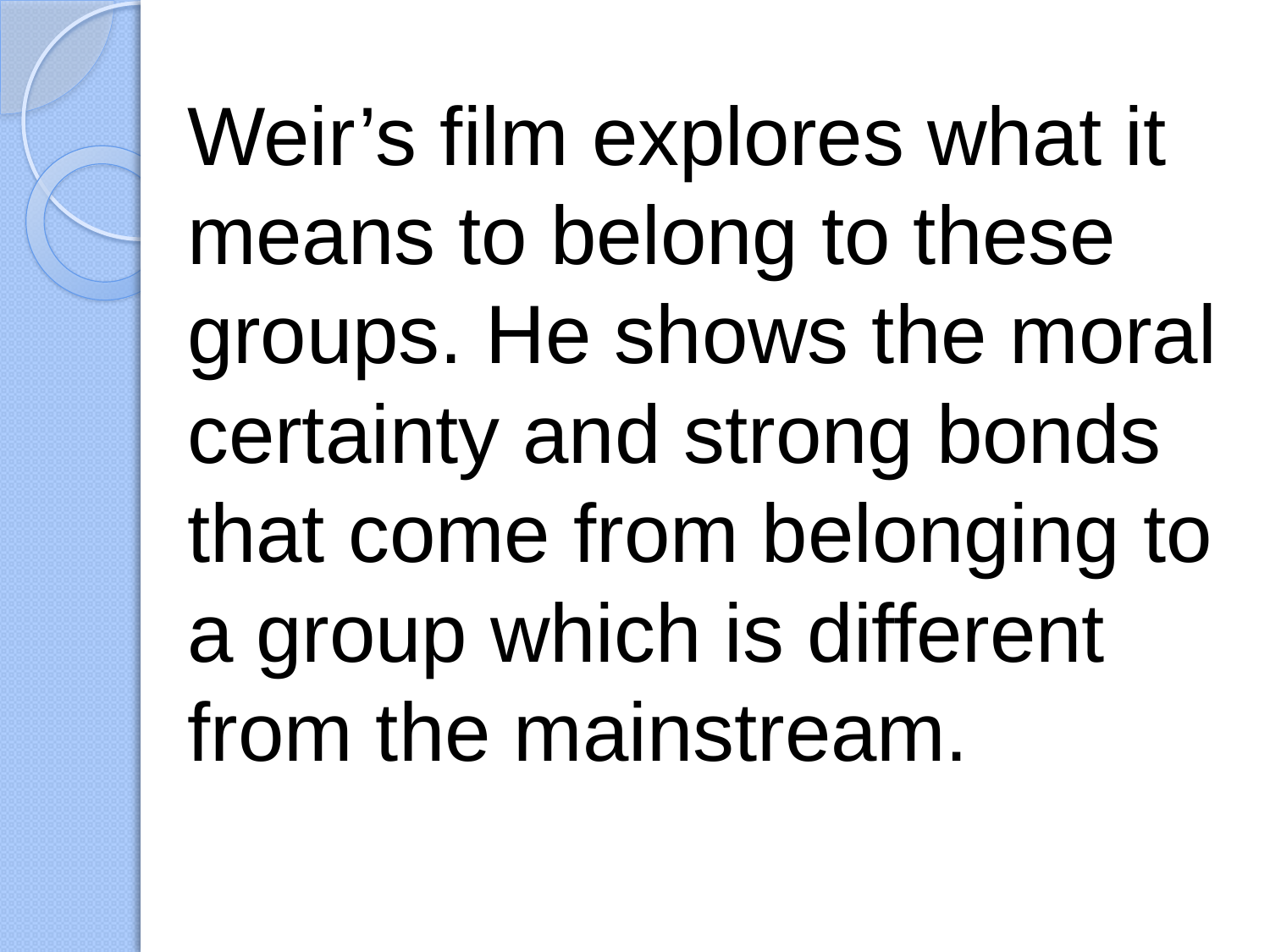

#
Weir’s film explores what it means to belong to these groups. He shows the moral certainty and strong bonds that come from belonging to a group which is different from the mainstream.